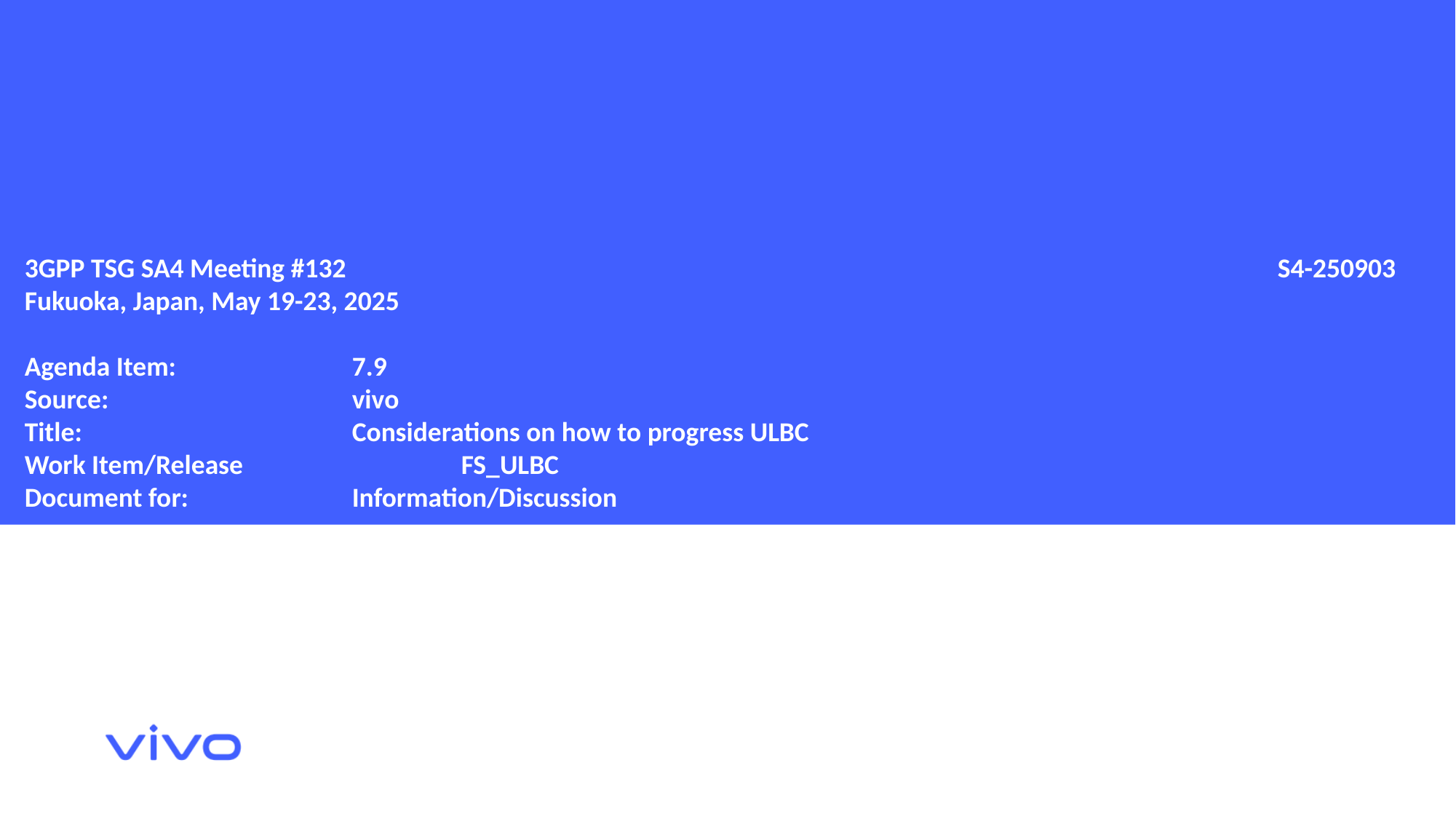

3GPP TSG SA4 Meeting #132				                                                                                                 S4-250903
Fukuoka, Japan, May 19-23, 2025

Agenda Item:		7.9
Source:			vivo
Title:			Considerations on how to progress ULBC
Work Item/Release		FS_ULBC
Document for:		Information/Discussion